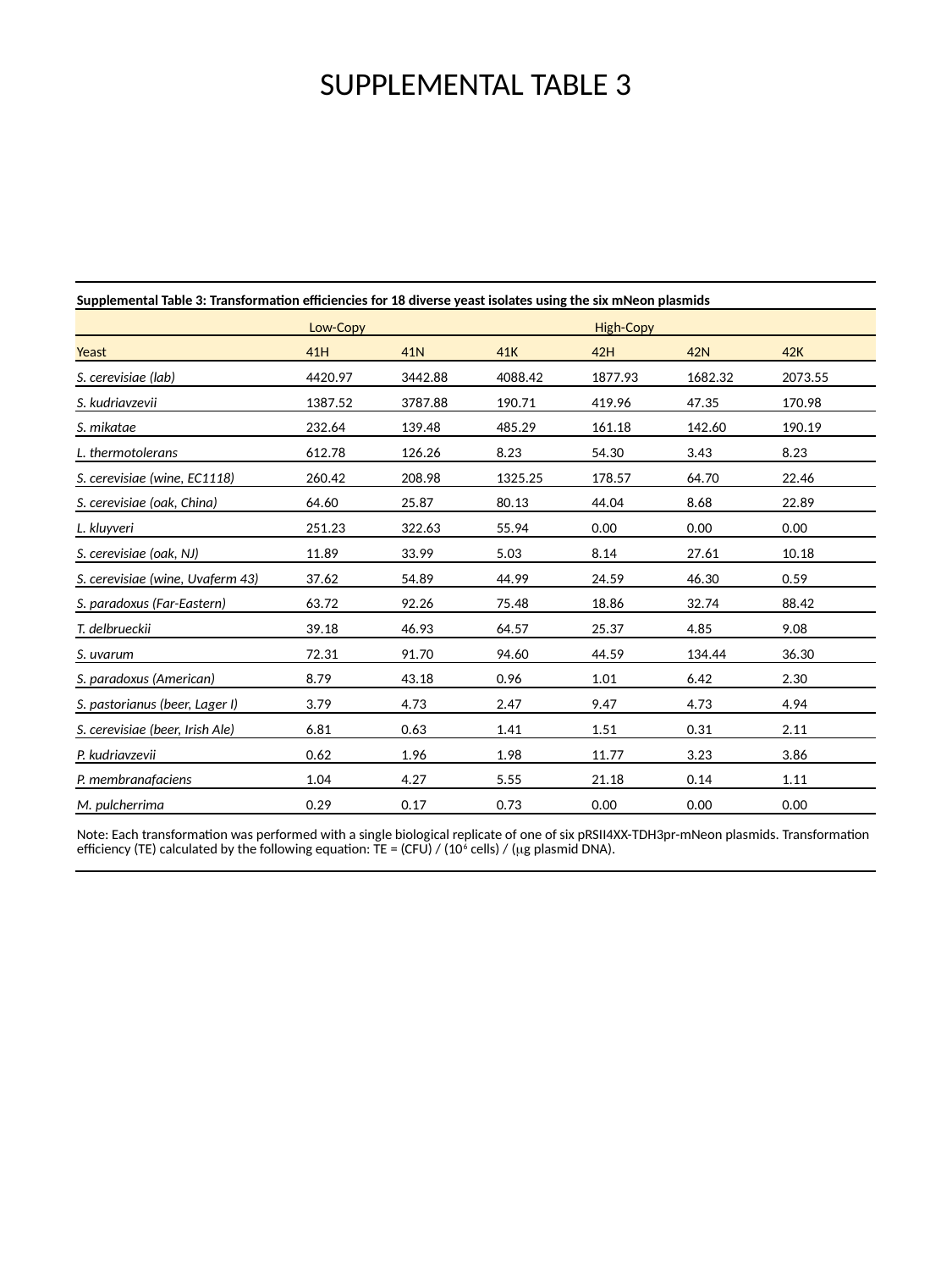

SUPPLEMENTAL TABLE 3
| Supplemental Table 3: Transformation efficiencies for 18 diverse yeast isolates using the six mNeon plasmids |  |  |  |  |  |  |
| --- | --- | --- | --- | --- | --- | --- |
|  | Low-Copy |  |  | High-Copy |  |  |
| Yeast | 41H | 41N | 41K | 42H | 42N | 42K |
| S. cerevisiae (lab) | 4420.97 | 3442.88 | 4088.42 | 1877.93 | 1682.32 | 2073.55 |
| S. kudriavzevii | 1387.52 | 3787.88 | 190.71 | 419.96 | 47.35 | 170.98 |
| S. mikatae | 232.64 | 139.48 | 485.29 | 161.18 | 142.60 | 190.19 |
| L. thermotolerans | 612.78 | 126.26 | 8.23 | 54.30 | 3.43 | 8.23 |
| S. cerevisiae (wine, EC1118) | 260.42 | 208.98 | 1325.25 | 178.57 | 64.70 | 22.46 |
| S. cerevisiae (oak, China) | 64.60 | 25.87 | 80.13 | 44.04 | 8.68 | 22.89 |
| L. kluyveri | 251.23 | 322.63 | 55.94 | 0.00 | 0.00 | 0.00 |
| S. cerevisiae (oak, NJ) | 11.89 | 33.99 | 5.03 | 8.14 | 27.61 | 10.18 |
| S. cerevisiae (wine, Uvaferm 43) | 37.62 | 54.89 | 44.99 | 24.59 | 46.30 | 0.59 |
| S. paradoxus (Far-Eastern) | 63.72 | 92.26 | 75.48 | 18.86 | 32.74 | 88.42 |
| T. delbrueckii | 39.18 | 46.93 | 64.57 | 25.37 | 4.85 | 9.08 |
| S. uvarum | 72.31 | 91.70 | 94.60 | 44.59 | 134.44 | 36.30 |
| S. paradoxus (American) | 8.79 | 43.18 | 0.96 | 1.01 | 6.42 | 2.30 |
| S. pastorianus (beer, Lager I) | 3.79 | 4.73 | 2.47 | 9.47 | 4.73 | 4.94 |
| S. cerevisiae (beer, Irish Ale) | 6.81 | 0.63 | 1.41 | 1.51 | 0.31 | 2.11 |
| P. kudriavzevii | 0.62 | 1.96 | 1.98 | 11.77 | 3.23 | 3.86 |
| P. membranafaciens | 1.04 | 4.27 | 5.55 | 21.18 | 0.14 | 1.11 |
| M. pulcherrima | 0.29 | 0.17 | 0.73 | 0.00 | 0.00 | 0.00 |
| Note: Each transformation was performed with a single biological replicate of one of six pRSII4XX-TDH3pr-mNeon plasmids. Transformation efficiency (TE) calculated by the following equation: TE = (CFU) / (106 cells) / (μg plasmid DNA). |  |  |  |  |  |  |